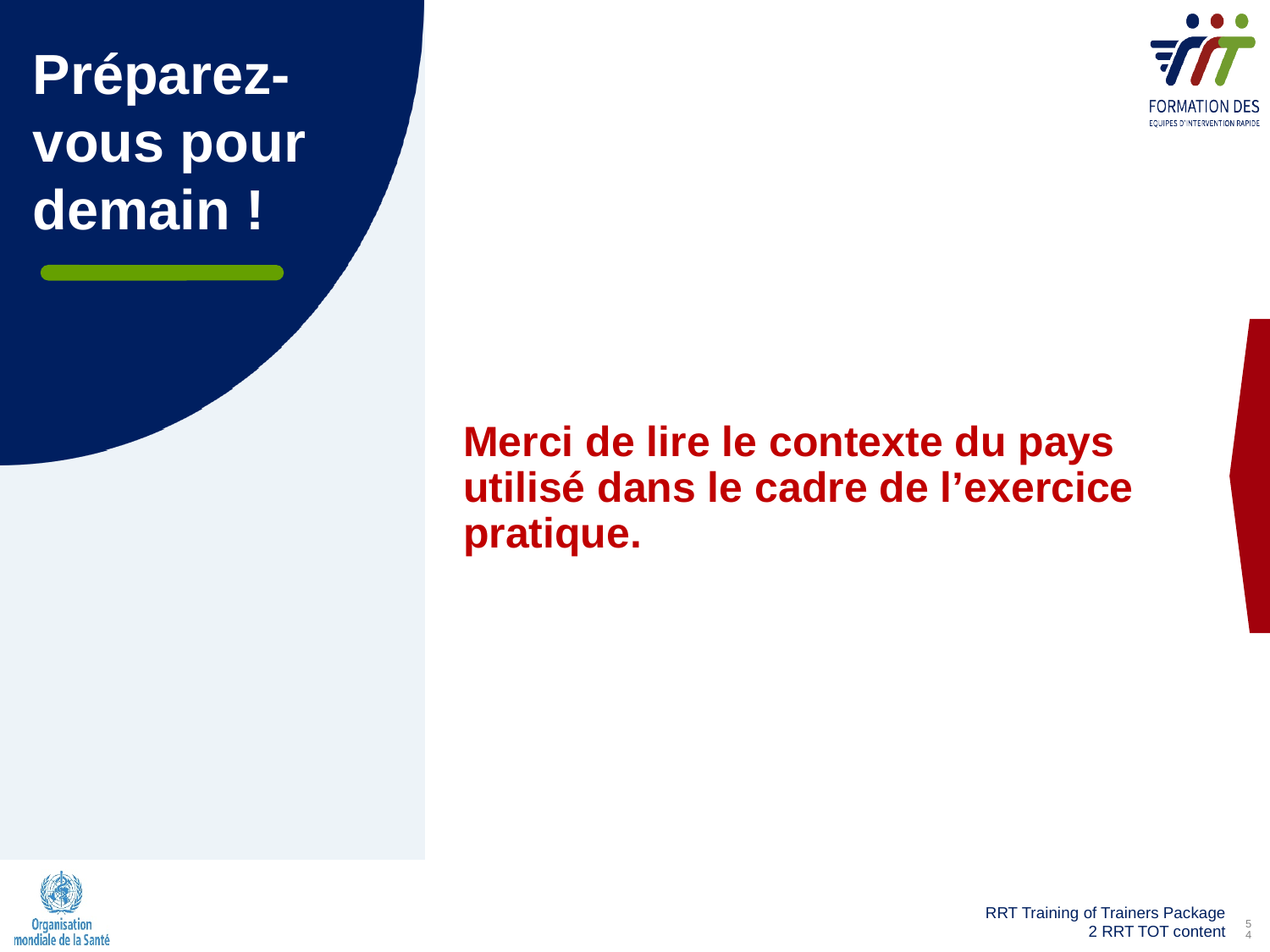

Préparez-vous pour demain !
Merci de lire le contexte du pays utilisé dans le cadre de l’exercice pratique.